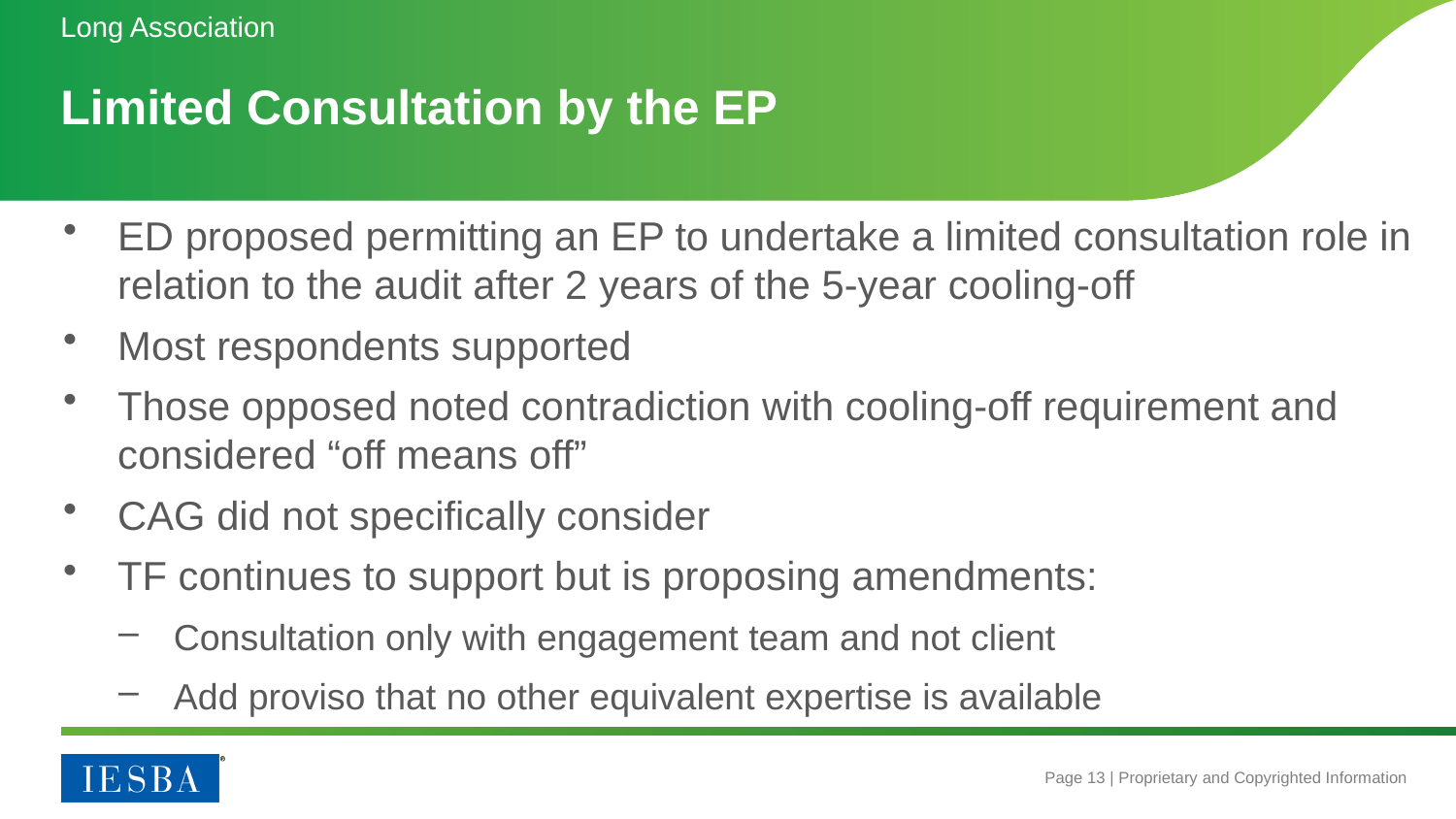

Long Association
# Limited Consultation by the EP
ED proposed permitting an EP to undertake a limited consultation role in relation to the audit after 2 years of the 5-year cooling-off
Most respondents supported
Those opposed noted contradiction with cooling-off requirement and considered “off means off”
CAG did not specifically consider
TF continues to support but is proposing amendments:
Consultation only with engagement team and not client
Add proviso that no other equivalent expertise is available